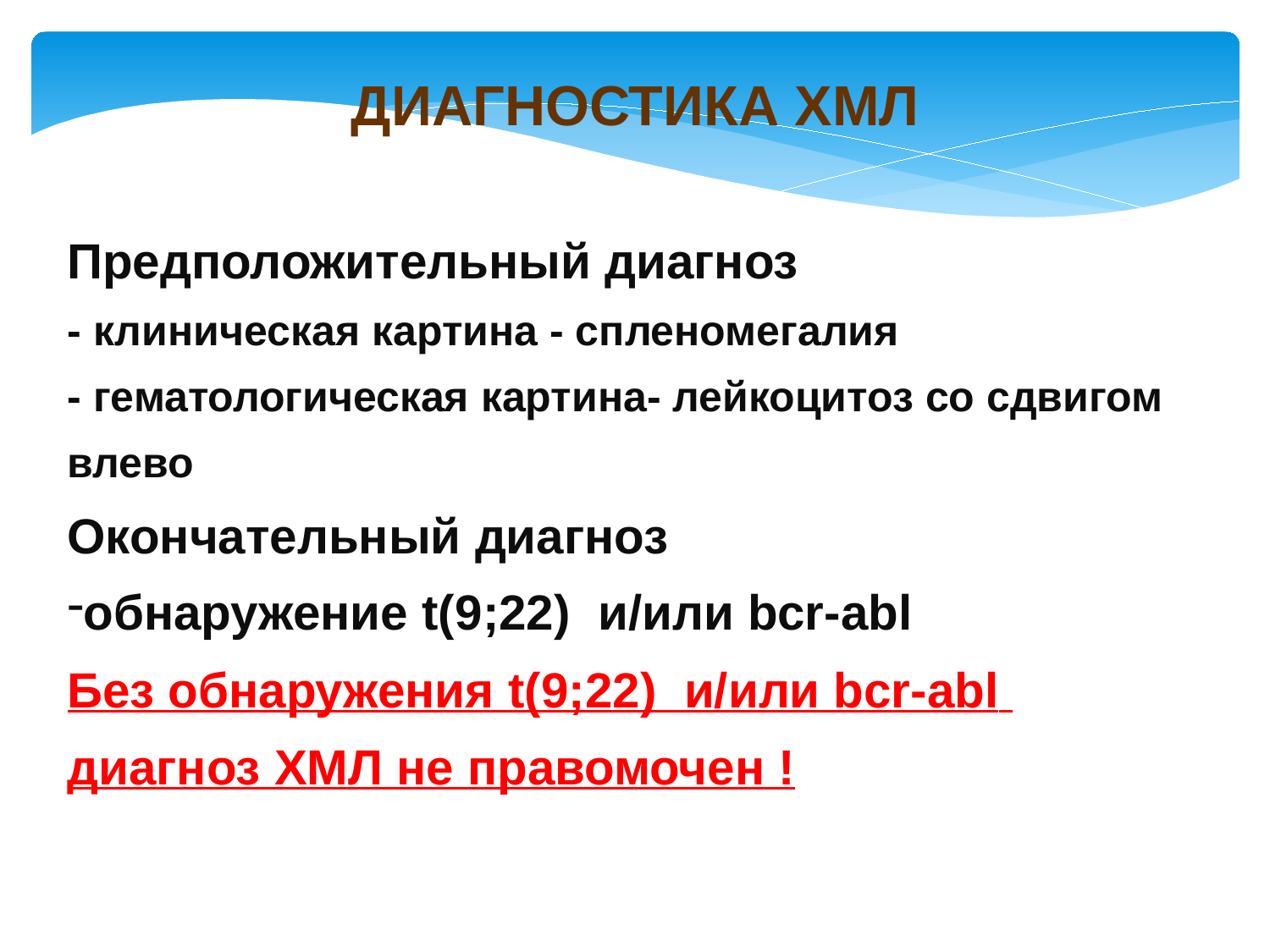

ДИАГНОСТИКА ХМЛ

Предположительный диагноз
- клиническая картина - спленомегалия
- гематологическая картина- лейкоцитоз со сдвигом влево
Окончательный диагноз
обнаружение t(9;22)  и/или bcr-abl
Без обнаружения t(9;22)  и/или bcr-abl
диагноз ХМЛ не правомочен !